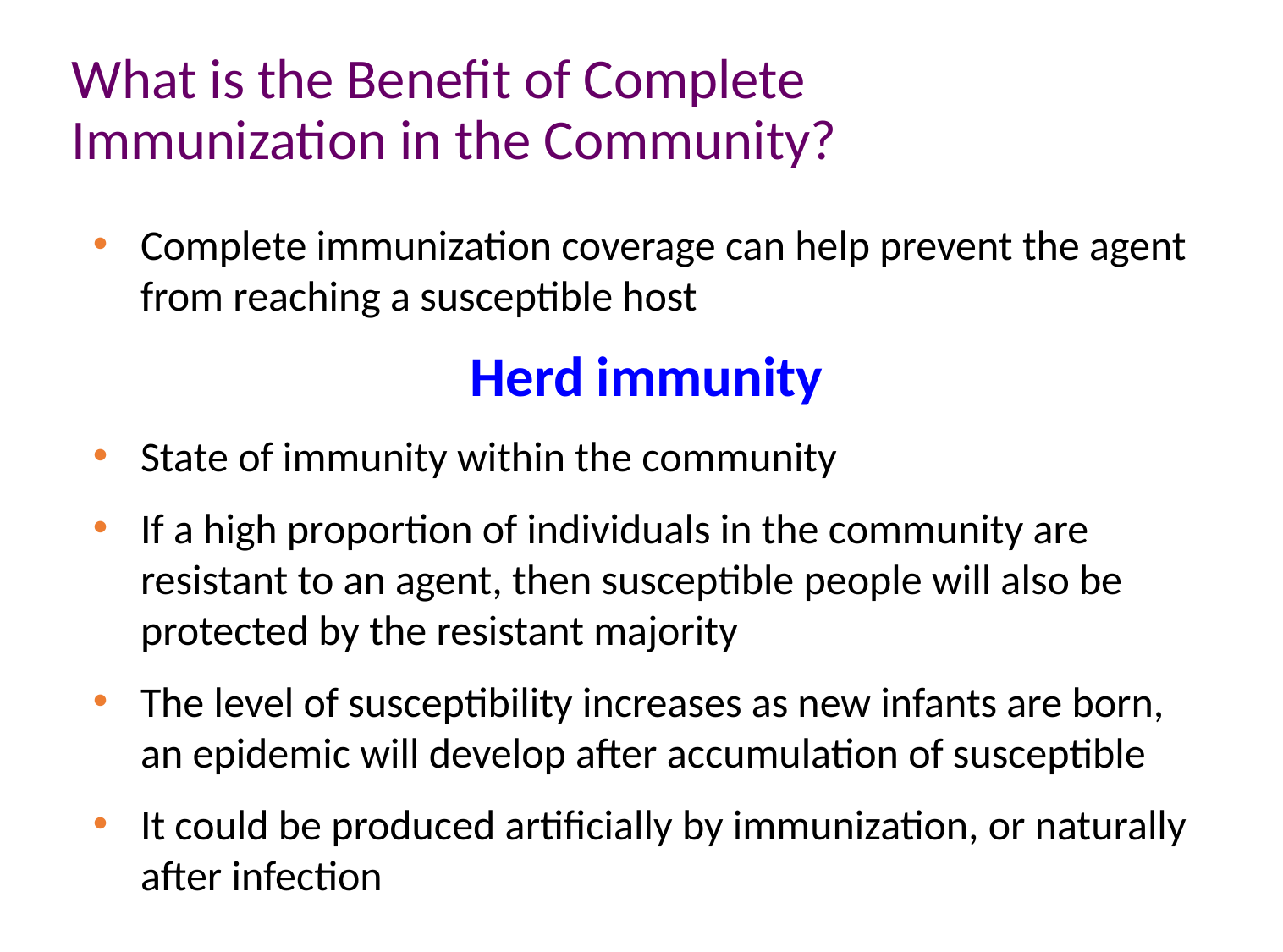

# What is the Benefit of Complete Immunization in the Community?
Complete immunization coverage can help prevent the agent from reaching a susceptible host
Herd immunity
State of immunity within the community
If a high proportion of individuals in the community are resistant to an agent, then susceptible people will also be protected by the resistant majority
The level of susceptibility increases as new infants are born, an epidemic will develop after accumulation of susceptible
It could be produced artificially by immunization, or naturally after infection